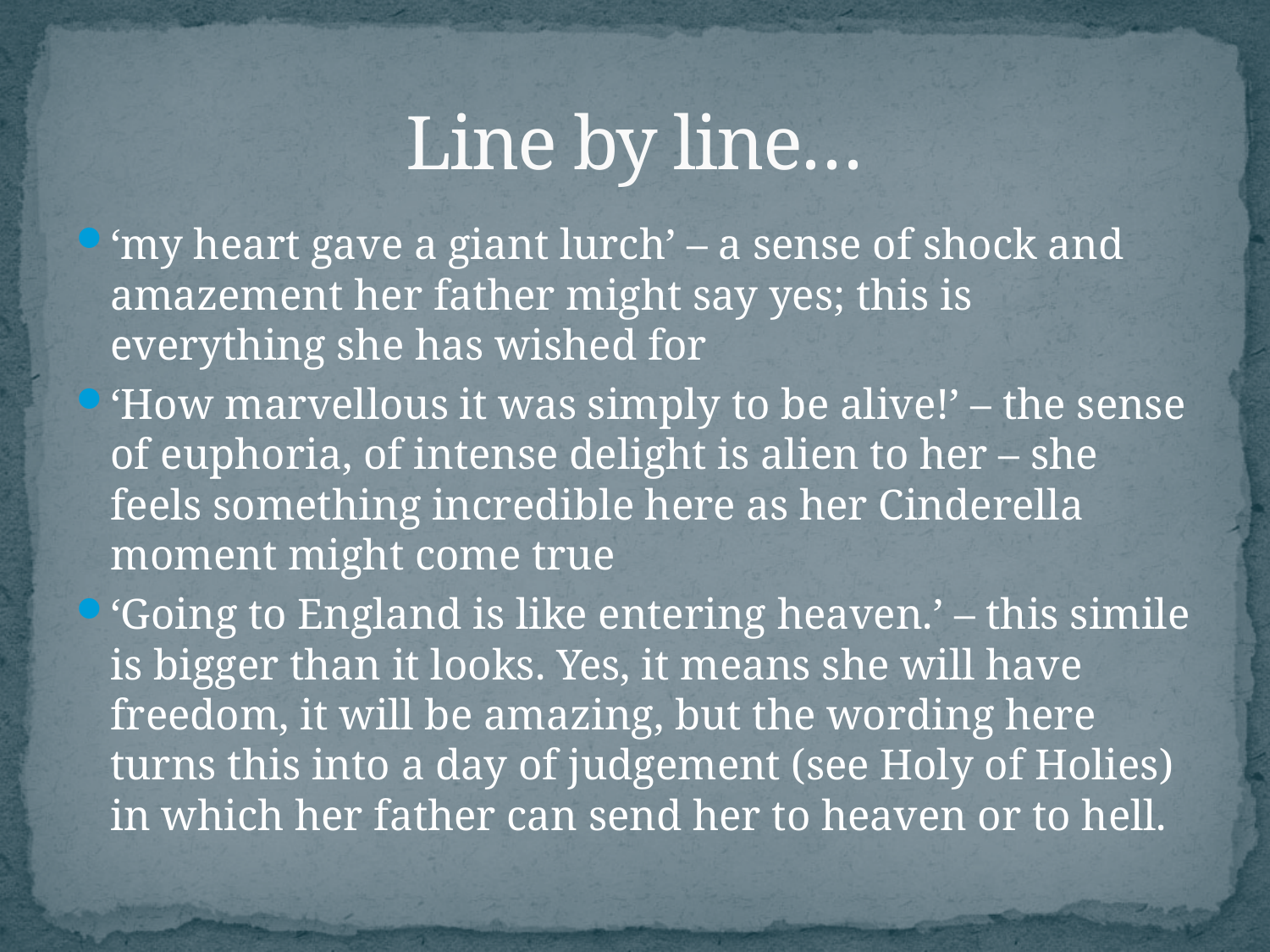

# Line by line…
‘my heart gave a giant lurch’ – a sense of shock and amazement her father might say yes; this is everything she has wished for
‘How marvellous it was simply to be alive!’ – the sense of euphoria, of intense delight is alien to her – she feels something incredible here as her Cinderella moment might come true
‘Going to England is like entering heaven.’ – this simile is bigger than it looks. Yes, it means she will have freedom, it will be amazing, but the wording here turns this into a day of judgement (see Holy of Holies) in which her father can send her to heaven or to hell.